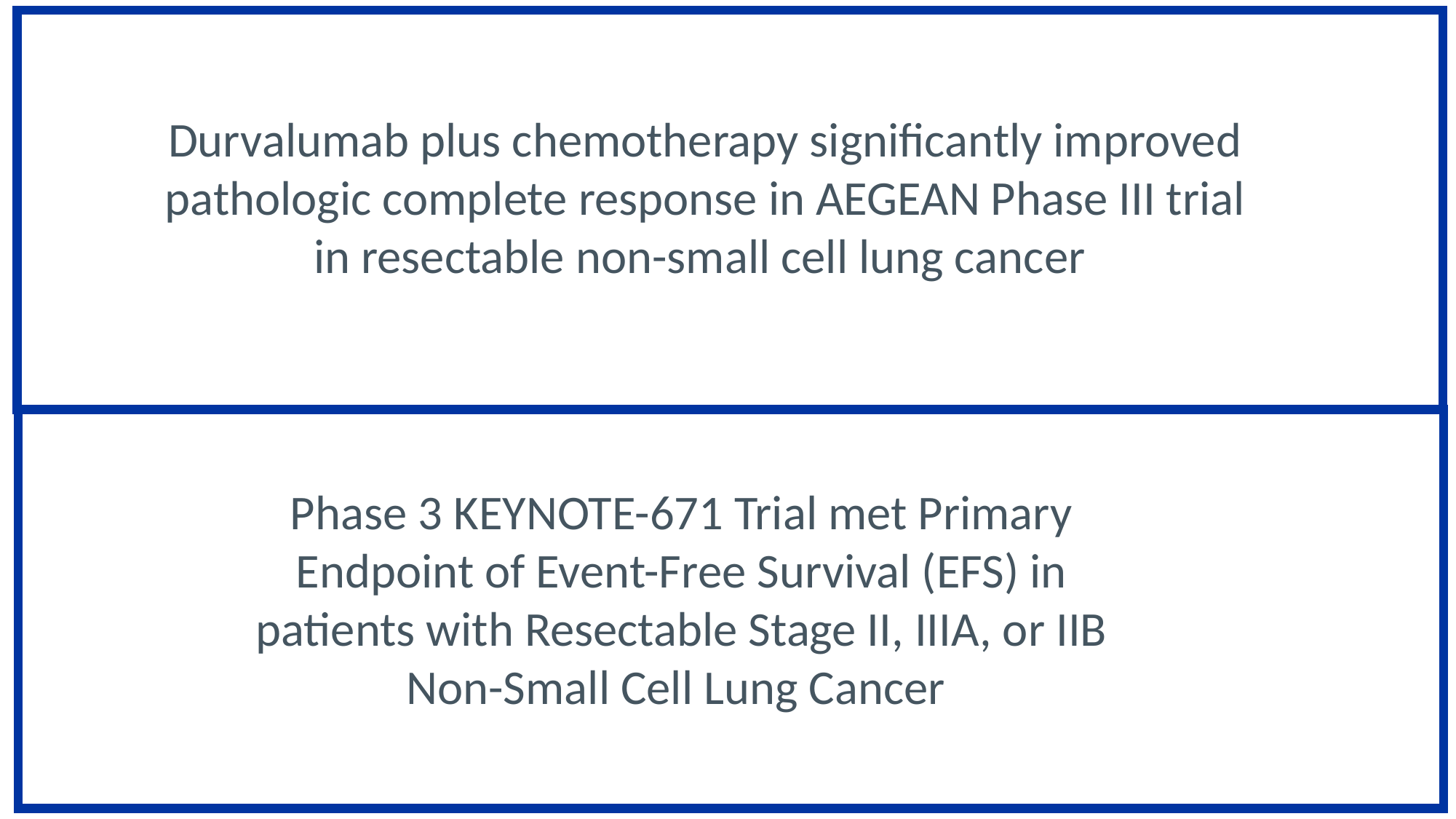

Durvalumab plus chemotherapy significantly improved pathologic complete response in AEGEAN Phase III trial in resectable non-small cell lung cancer

Phase 3 KEYNOTE-671 Trial met Primary Endpoint of Event-Free Survival (EFS) in patients with Resectable Stage II, IIIA, or IIB Non-Small Cell Lung Cancer